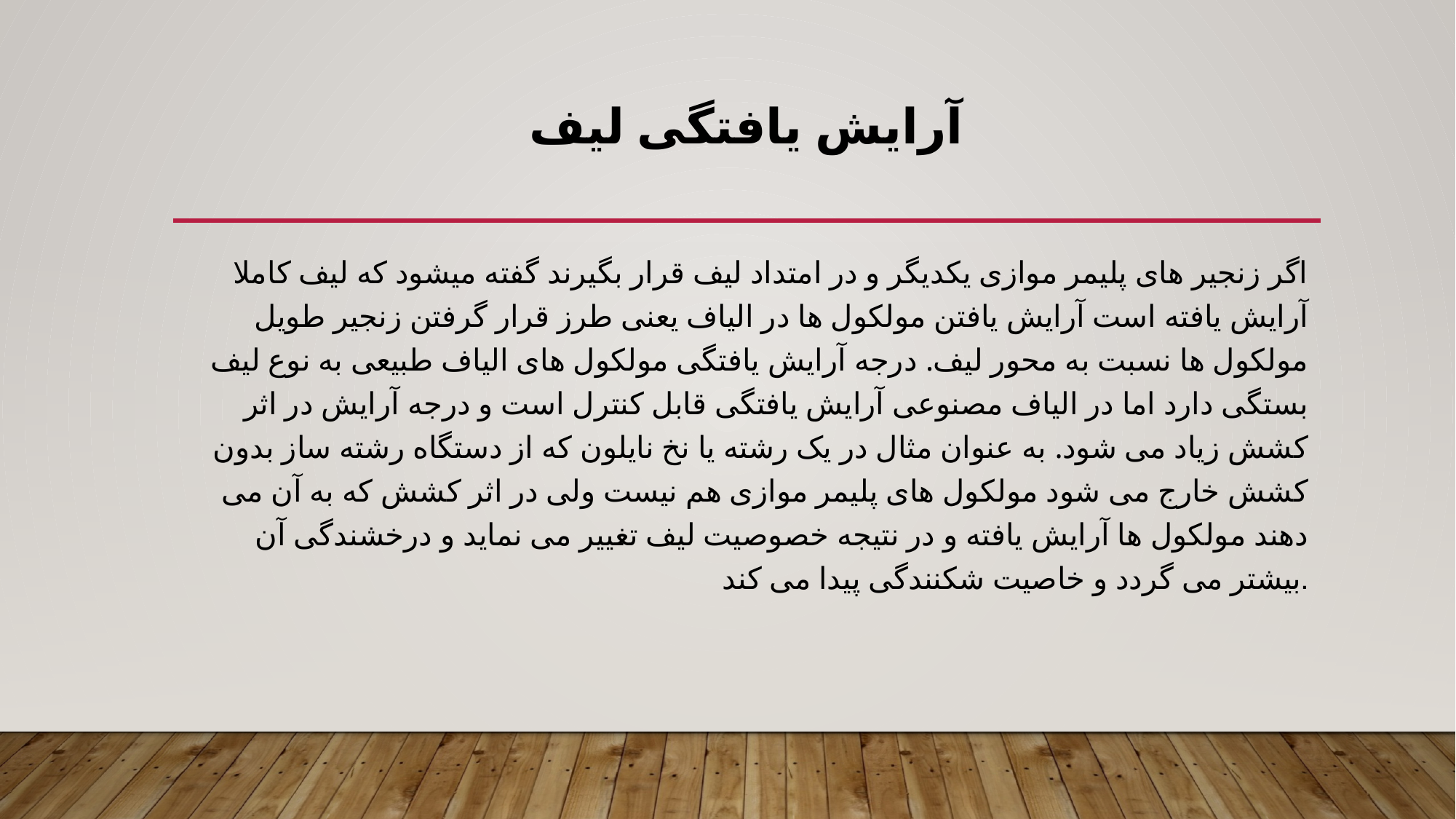

# آرایش یافتگی لیف
اگر زنجیر های پلیمر موازی یکدیگر و در امتداد لیف قرار بگیرند گفته میشود که لیف کاملا آرایش یافته است آرایش یافتن مولکول ها در الیاف یعنی طرز قرار گرفتن زنجیر طویل مولکول ها نسبت به محور لیف. درجه آرایش یافتگی مولکول های الیاف طبیعی به نوع لیف بستگی دارد اما در الیاف مصنوعی آرایش یافتگی قابل کنترل است و درجه آرایش در اثر کشش زیاد می شود. به عنوان مثال در یک رشته یا نخ نایلون که از دستگاه رشته ساز بدون کشش خارج می شود مولکول های پلیمر موازی هم نیست ولی در اثر کشش که به آن می دهند مولکول ها آرایش یافته و در نتیجه خصوصیت لیف تغییر می نماید و درخشندگی آن بیشتر می گردد و خاصیت شکنندگی پیدا می کند.